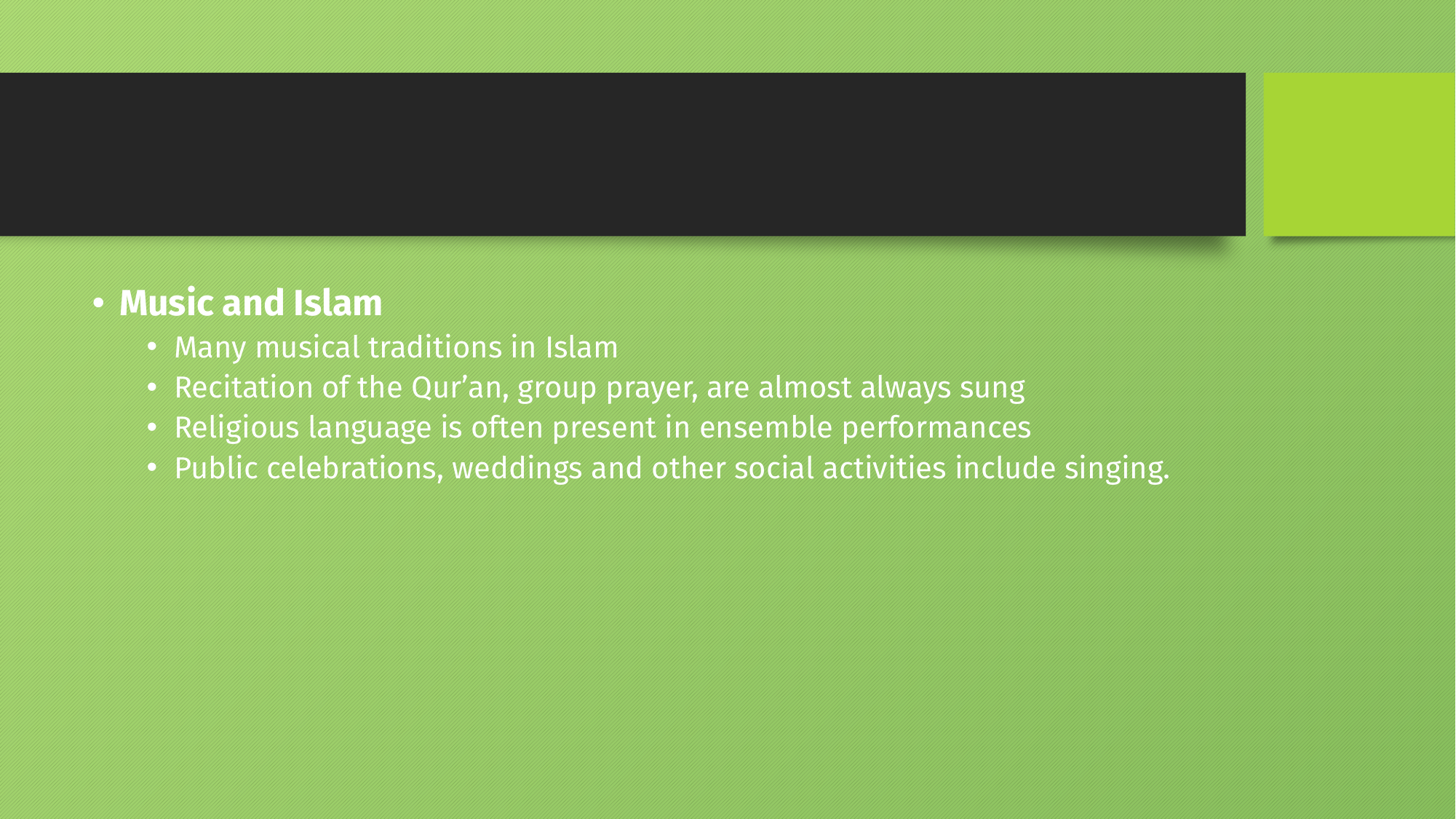

#
Music and Islam
Many musical traditions in Islam
Recitation of the Qur’an, group prayer, are almost always sung
Religious language is often present in ensemble performances
Public celebrations, weddings and other social activities include singing.